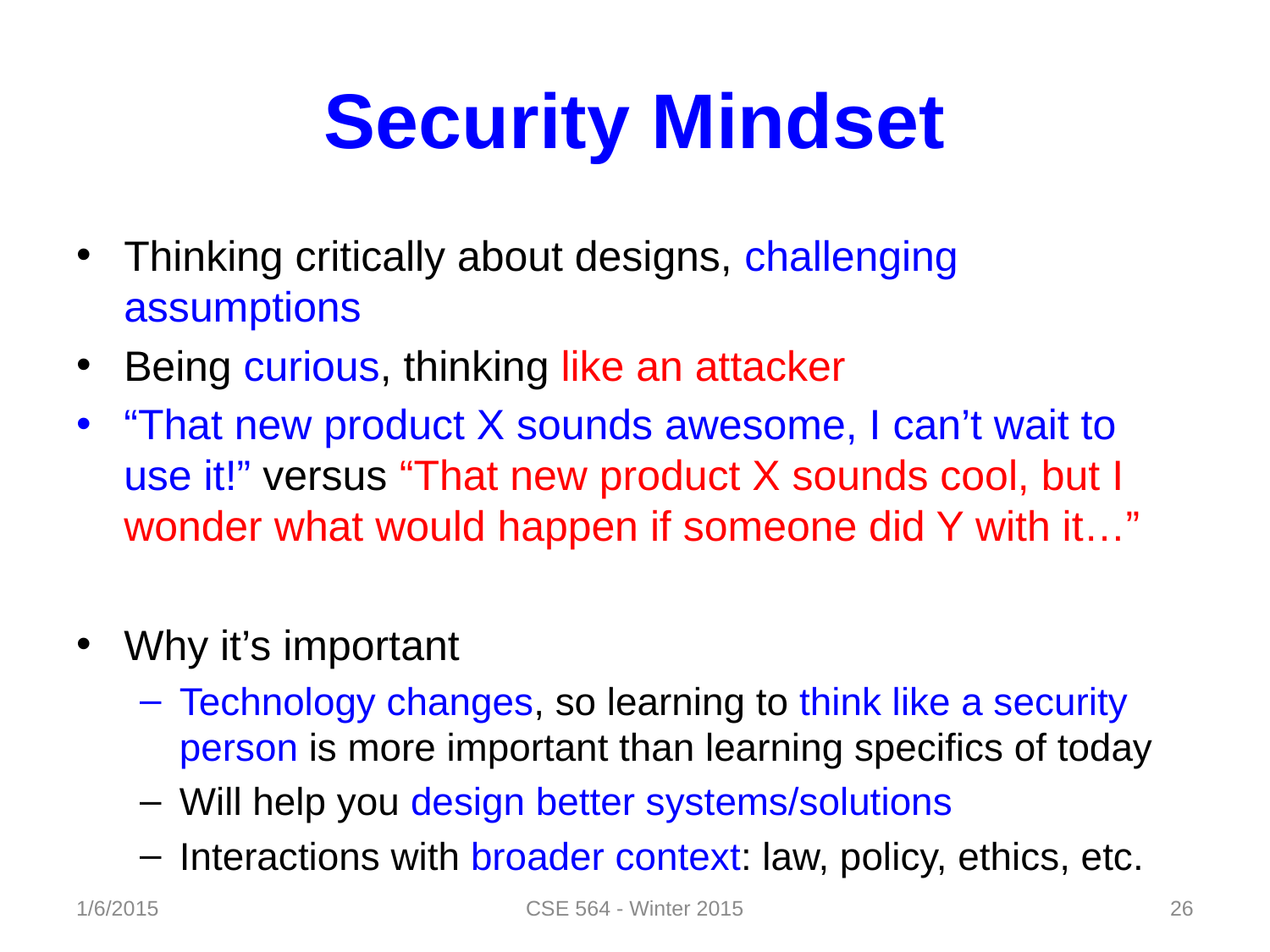

# Security Mindset
Thinking critically about designs, challenging assumptions
Being curious, thinking like an attacker
“That new product X sounds awesome, I can’t wait to use it!” versus “That new product X sounds cool, but I wonder what would happen if someone did Y with it…”

Why it’s important
Technology changes, so learning to think like a security person is more important than learning specifics of today
Will help you design better systems/solutions
Interactions with broader context: law, policy, ethics, etc.
1/6/2015
CSE 564 - Winter 2015
26